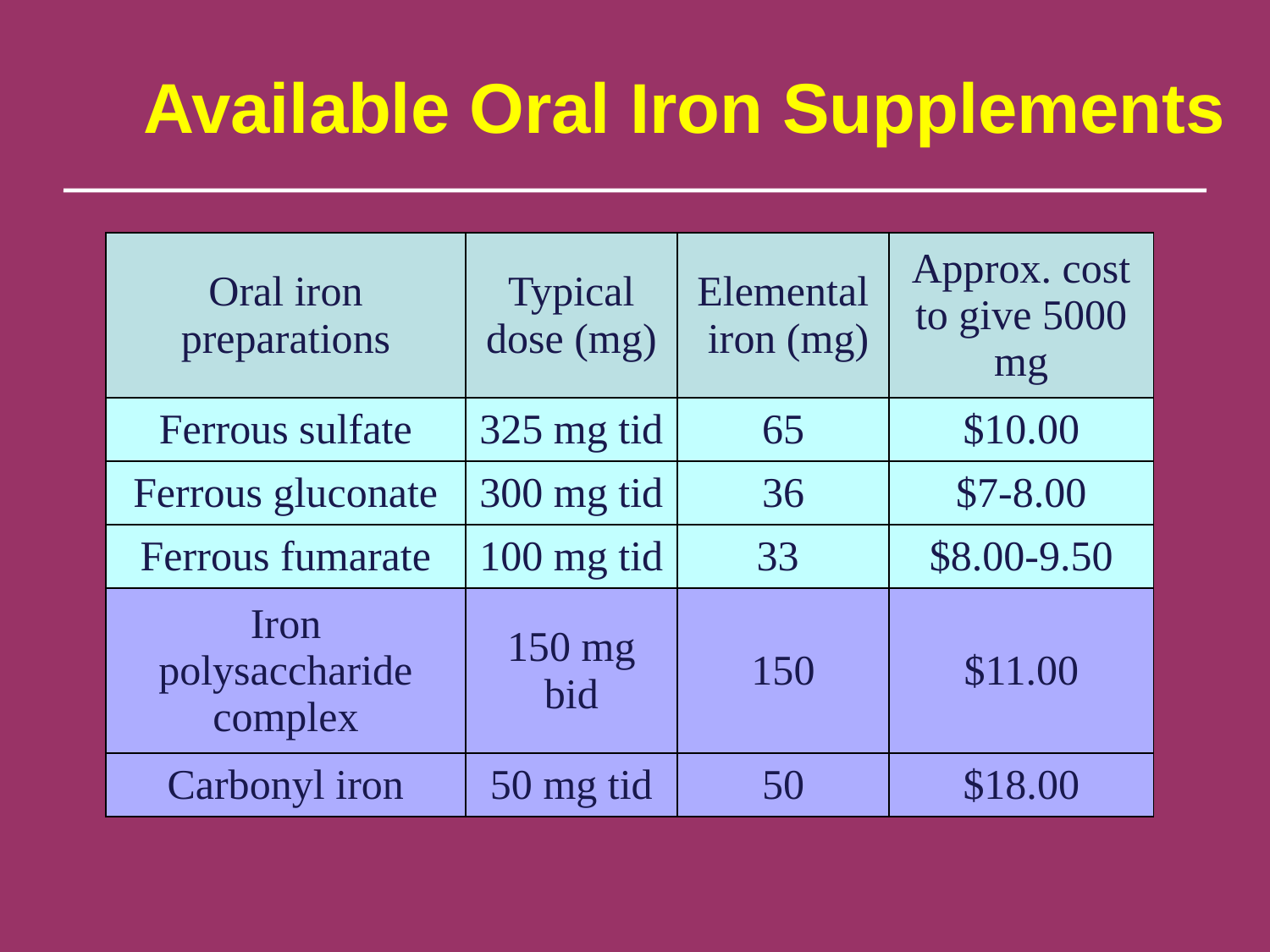

# Available Oral Iron Supplements
| Oral iron preparations | Typical dose (mg) | Elemental iron (mg) | Approx. cost to give 5000 mg |
| --- | --- | --- | --- |
| Ferrous sulfate | 325 mg tid | 65 | $10.00 |
| Ferrous gluconate | 300 mg tid | 36 | $7-8.00 |
| Ferrous fumarate | 100 mg tid | 33 | $8.00-9.50 |
| Iron polysaccharide complex | 150 mg bid | 150 | $11.00 |
| Carbonyl iron | 50 mg tid | 50 | $18.00 |